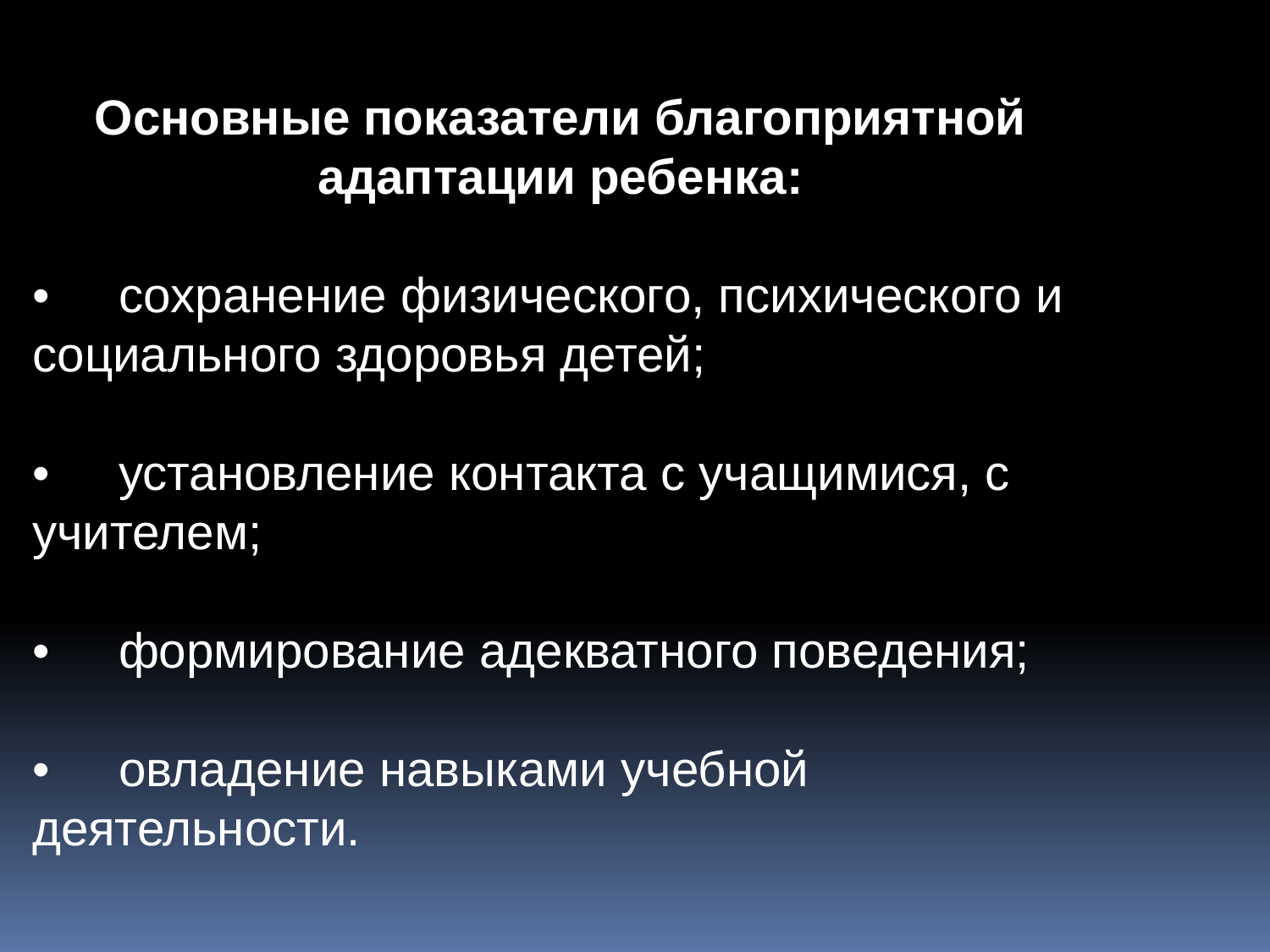

Основные показатели благоприятной адаптации ребенка:

•     сохранение физического, психического и социального здоровья детей;

•     установление контакта с учащимися, с учителем;

•     формирование адекватного поведения;

•     овладение навыками учебной деятельности.